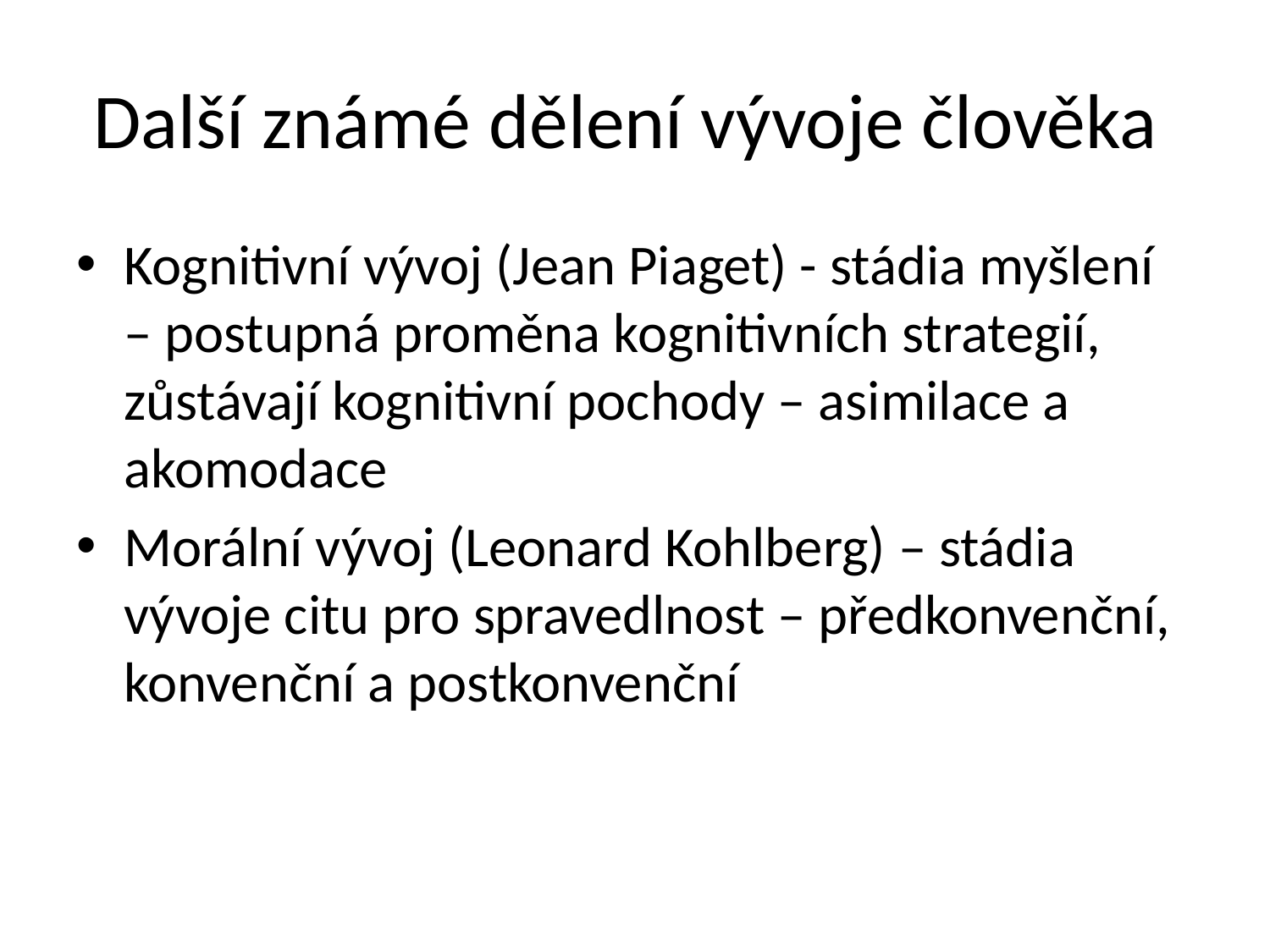

# Další známé dělení vývoje člověka
Kognitivní vývoj (Jean Piaget) - stádia myšlení – postupná proměna kognitivních strategií, zůstávají kognitivní pochody – asimilace a akomodace
Morální vývoj (Leonard Kohlberg) – stádia vývoje citu pro spravedlnost – předkonvenční, konvenční a postkonvenční